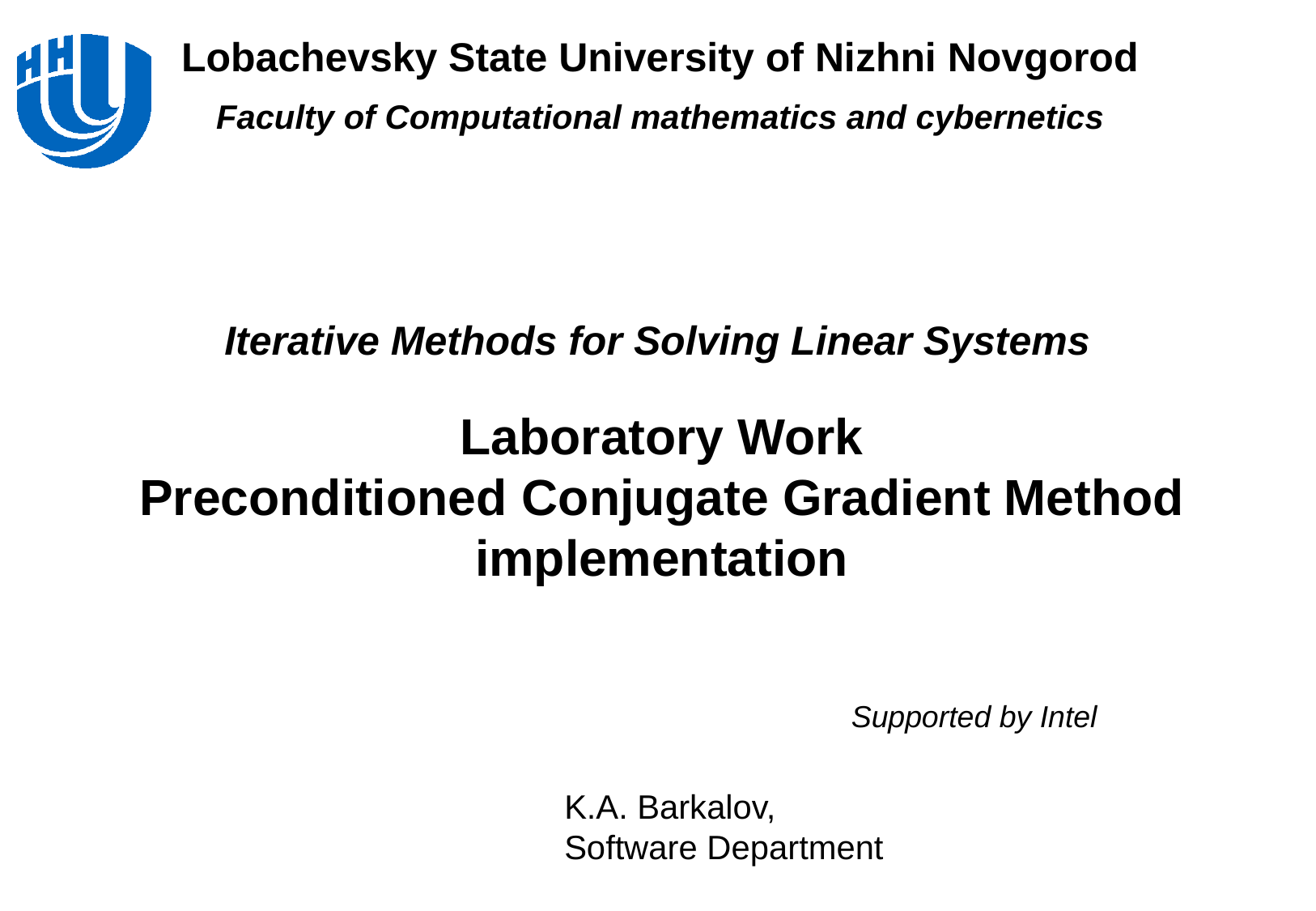

Iterative Methods for Solving Linear Systems
# Laboratory Work Preconditioned Conjugate Gradient Method implementation
Supported by Intel
K.A. Barkalov,
Software Department